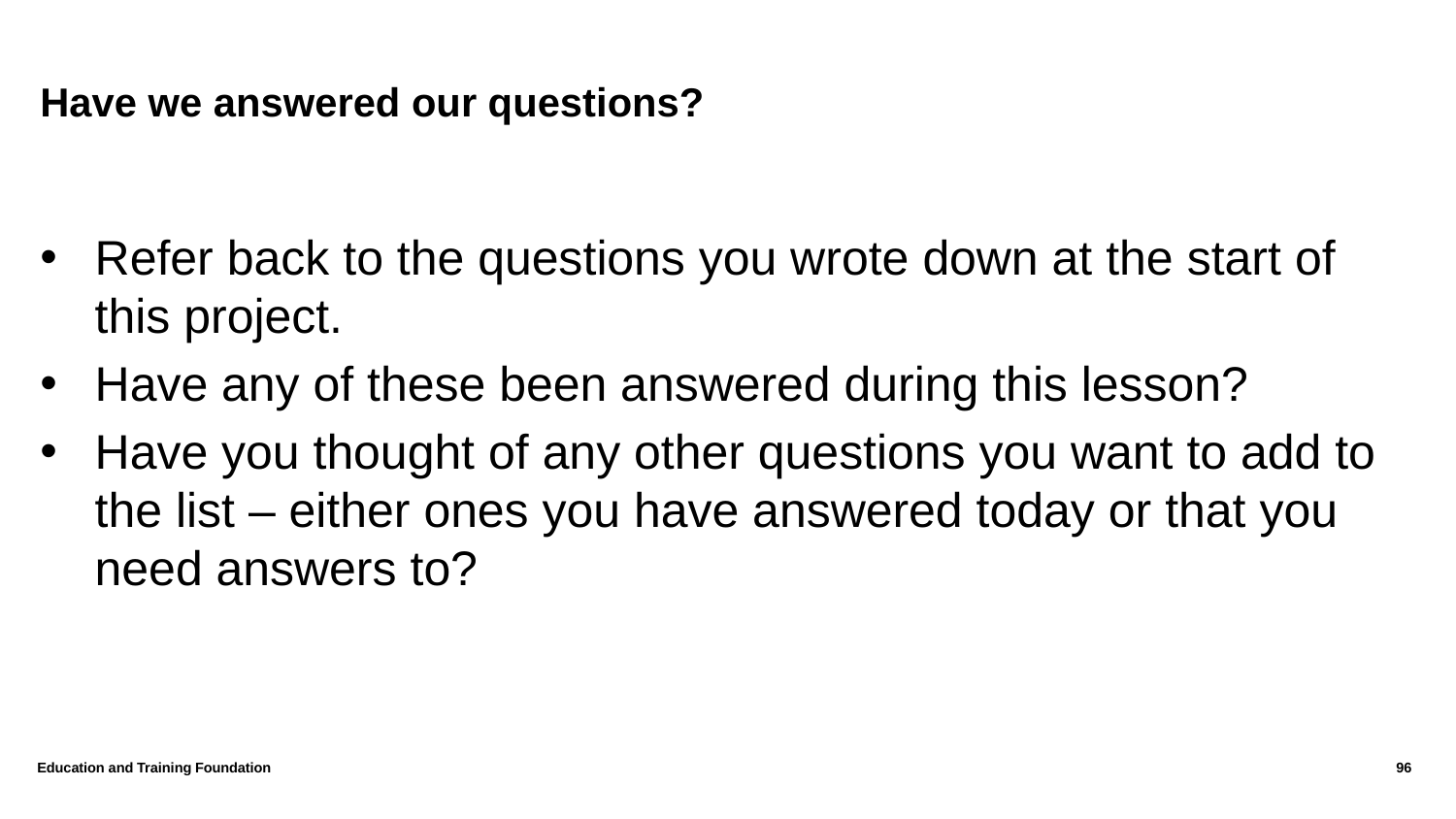

# Have we answered our questions?
Refer back to the questions you wrote down at the start of this project.
Have any of these been answered during this lesson?
Have you thought of any other questions you want to add to the list – either ones you have answered today or that you need answers to?
Education and Training Foundation
96